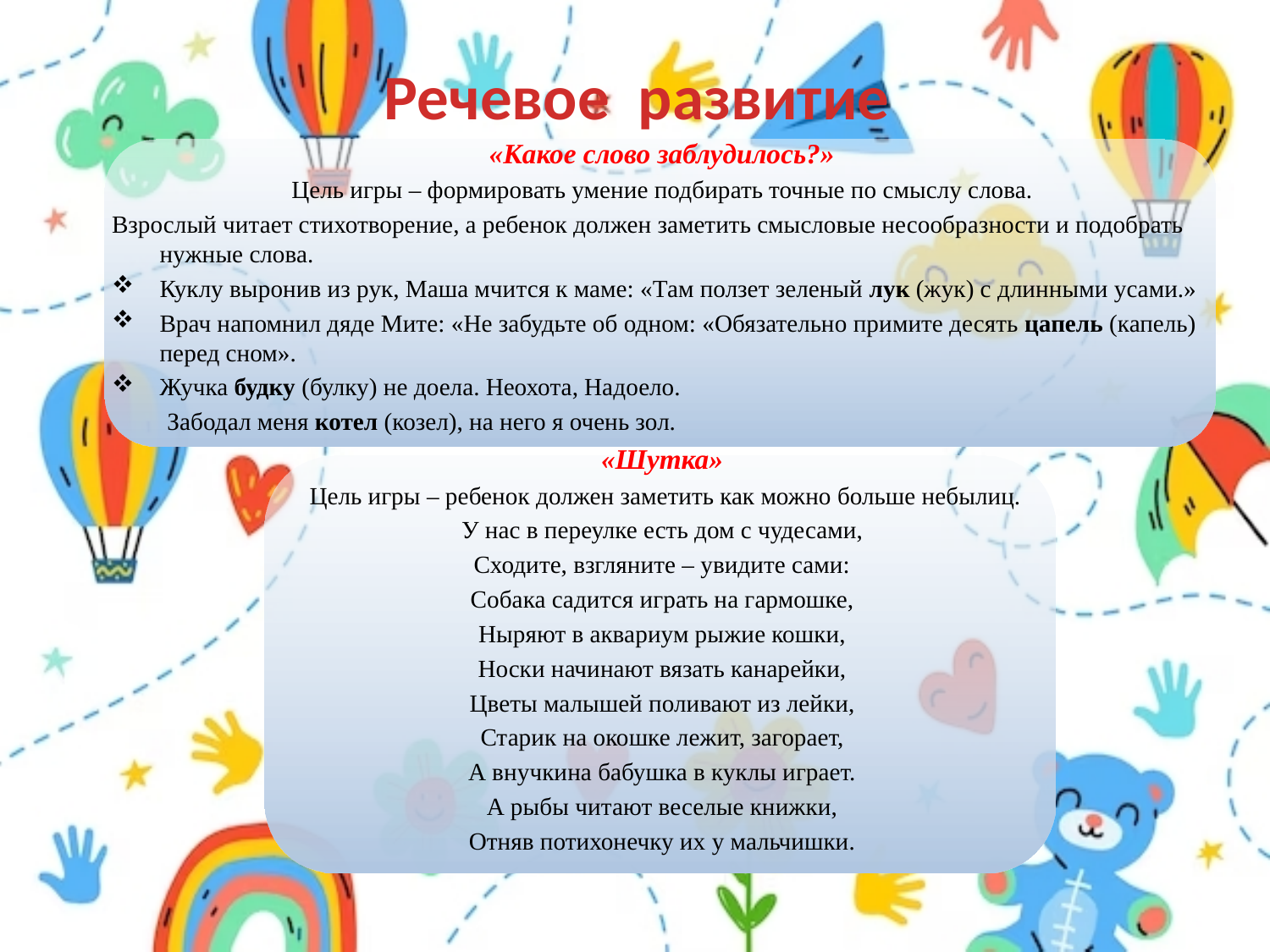

Речевое  развитие
«Какое слово заблудилось?»
Цель игры – формировать умение подбирать точные по смыслу слова.
Взрослый читает стихотворение, а ребенок должен заметить смысловые несообразности и подобрать нужные слова.
Куклу выронив из рук, Маша мчится к маме: «Там ползет зеленый лук (жук) с длинными усами.»
Врач напомнил дяде Мите: «Не забудьте об одном: «Обязательно примите десять цапель (капель) перед сном».
Жучка будку (булку) не доела. Неохота, Надоело.
         Забодал меня котел (козел), на него я очень зол.
«Шутка»
 Цель игры – ребенок должен заметить как можно больше небылиц.
У нас в переулке есть дом с чудесами,
Сходите, взгляните – увидите сами:
Собака садится играть на гармошке,
Ныряют в аквариум рыжие кошки,
Носки начинают вязать канарейки,
Цветы малышей поливают из лейки,
Старик на окошке лежит, загорает,
А внучкина бабушка в куклы играет.
А рыбы читают веселые книжки,
Отняв потихонечку их у мальчишки.